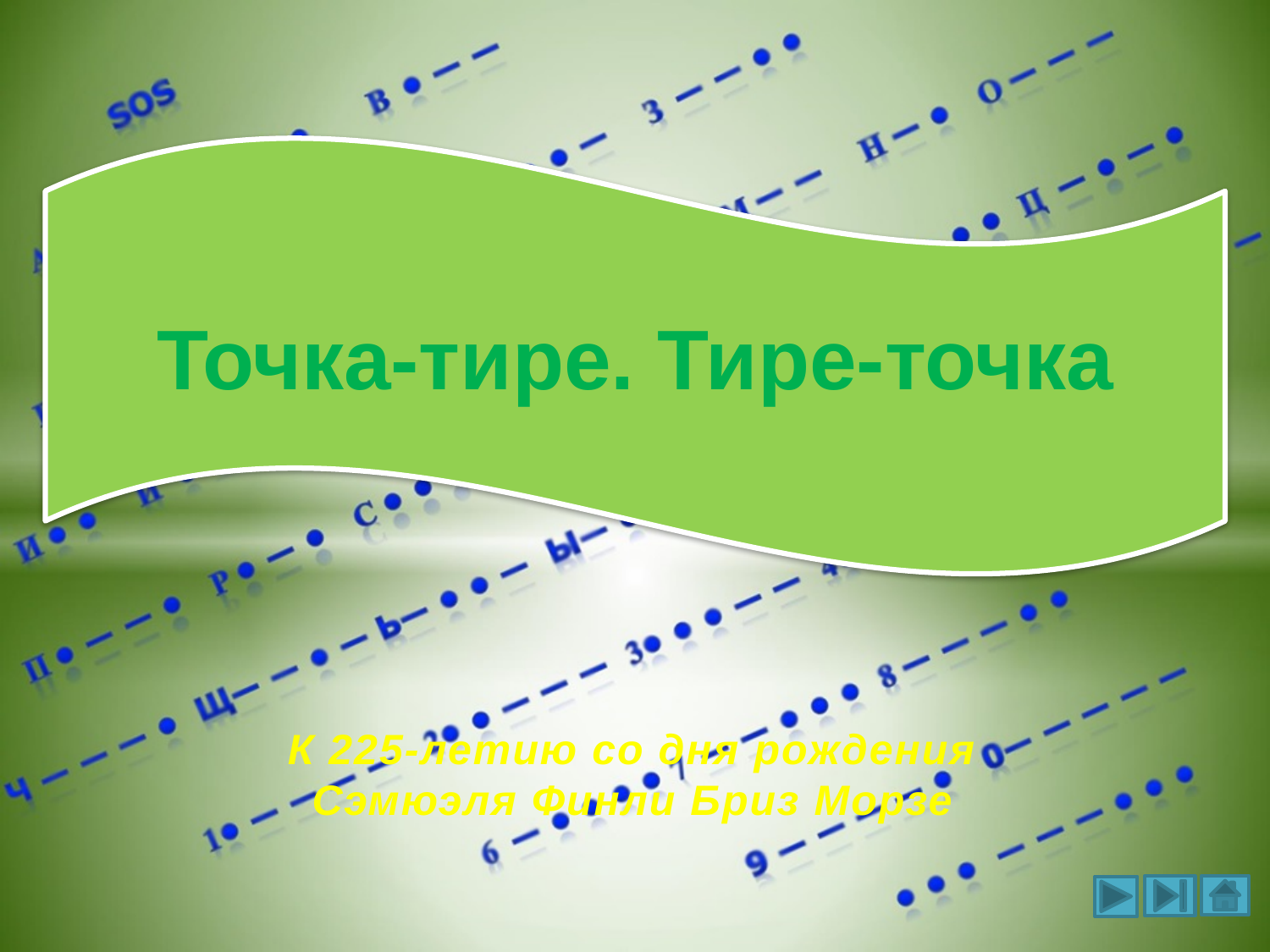

#
Точка-тире. Тире-точка
К 225-летию со дня рождения Сэмюэля Финли Бриз Морзе